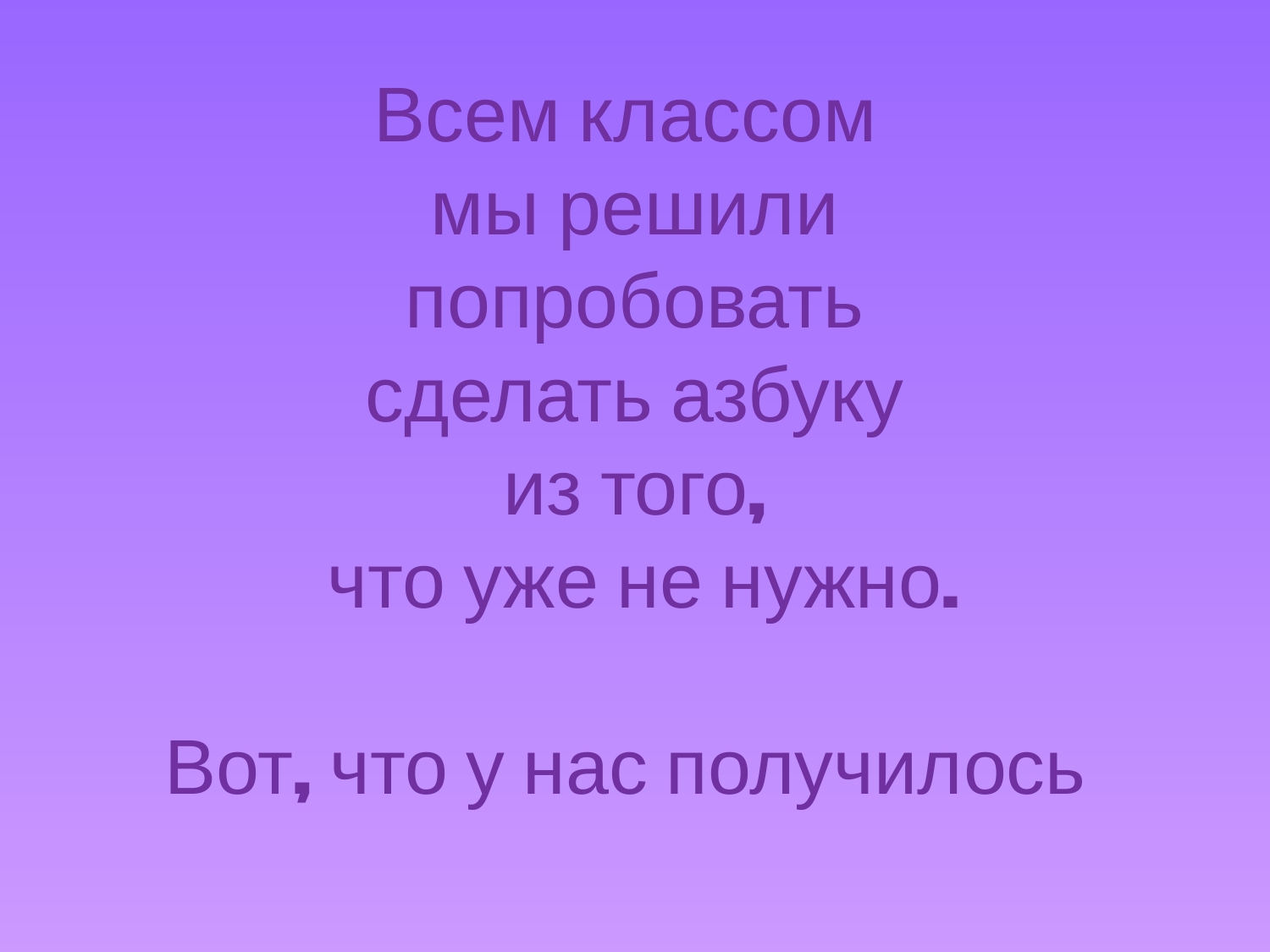

# Всем классом мы решили попробовать сделать азбуку из того, что уже не нужно. Вот, что у нас получилось